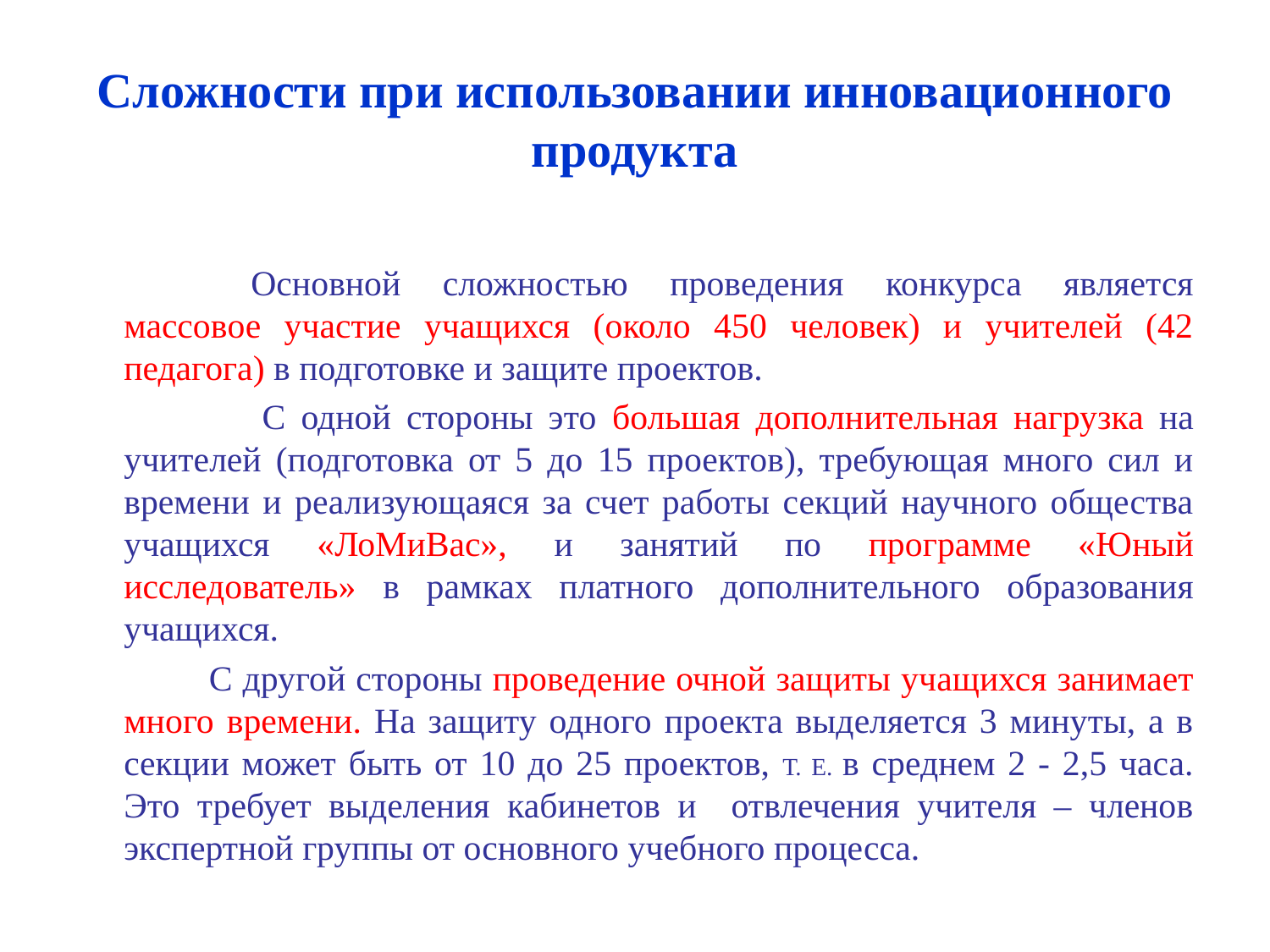

Сложности при использовании инновационного продукта
		Основной сложностью проведения конкурса является массовое участие учащихся (около 450 человек) и учителей (42 педагога) в подготовке и защите проектов.
            С одной стороны это большая дополнительная нагрузка на учителей (подготовка от 5 до 15 проектов), требующая много сил и времени и реализующаяся за счет работы секций научного общества учащихся «ЛоМиВас», и занятий по программе «Юный исследователь» в рамках платного дополнительного образования учащихся.
             С другой стороны проведение очной защиты учащихся занимает много времени. На защиту одного проекта выделяется 3 минуты, а в секции может быть от 10 до 25 проектов, Т. Е. в среднем 2 - 2,5 часа. Это требует выделения кабинетов и  отвлечения учителя – членов экспертной группы от основного учебного процесса.